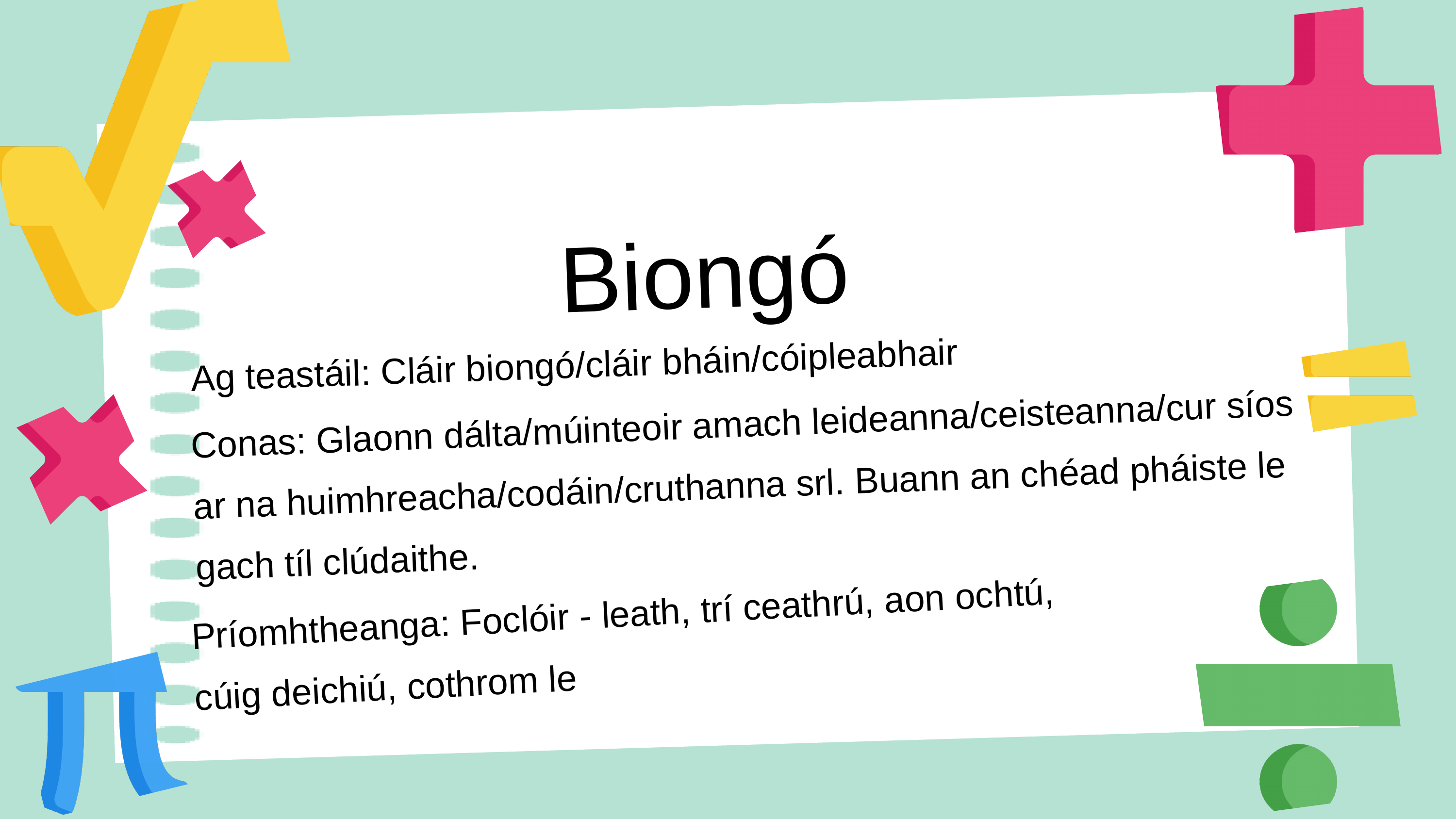

Biongó
Ag teastáil: Cláir biongó/cláir bháin/cóipleabhair

Conas: Glaonn dálta/múinteoir amach leideanna/ceisteanna/cur síos
ar na huimhreacha/codáin/cruthanna srl. Buann an chéad pháiste le gach tíl clúdaithe.

Príomhtheanga: Foclóir - leath, trí ceathrú, aon ochtú, cúig deichiú, cothrom le